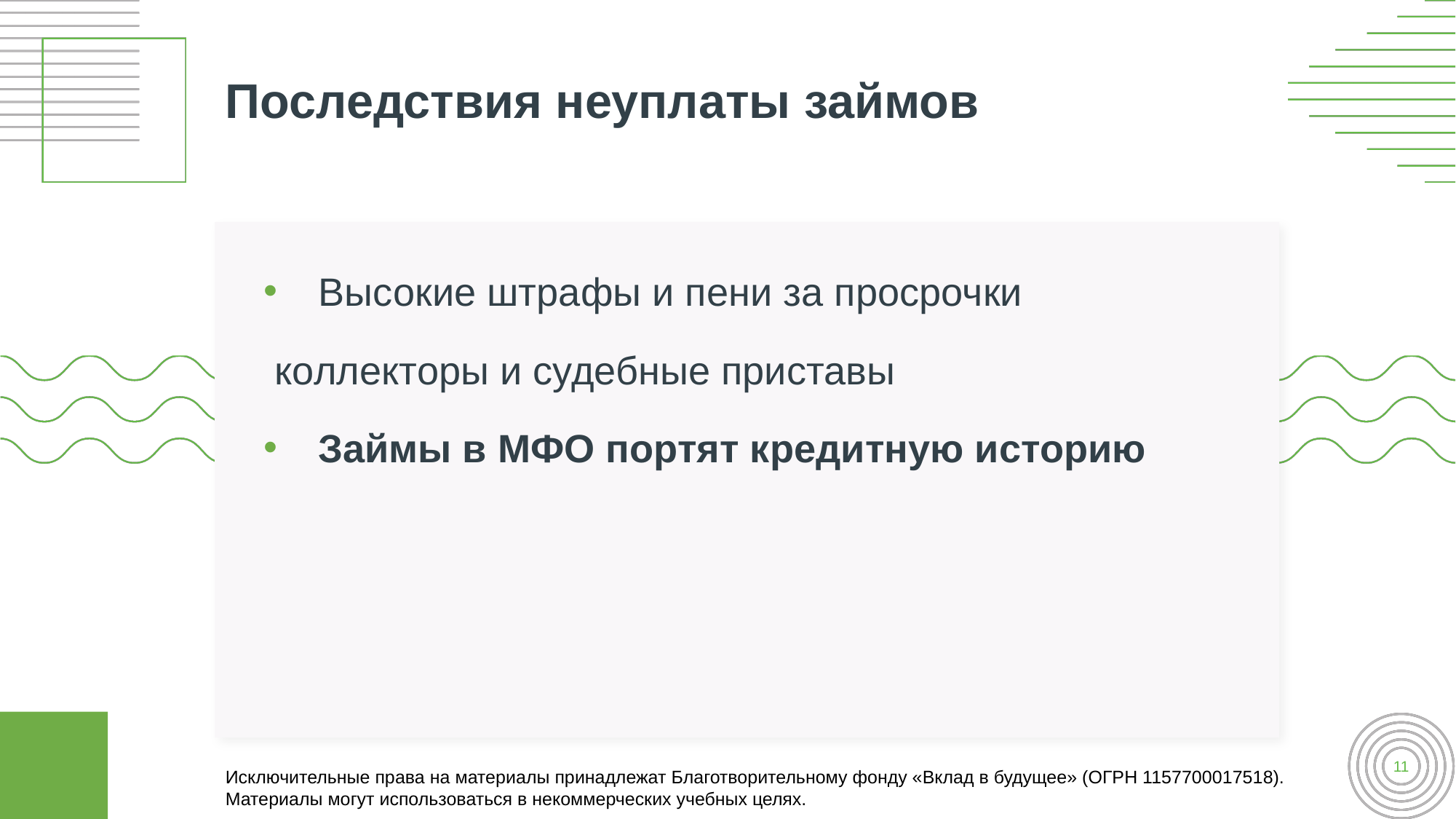

# Последствия неуплаты займов
Высокие штрафы и пени за просрочки
 коллекторы и судебные приставы
Займы в МФО портят кредитную историю
11
Исключительные права на материалы принадлежат Благотворительному фонду «Вклад в будущее» (ОГРН 1157700017518).
Материалы могут использоваться в некоммерческих учебных целях.